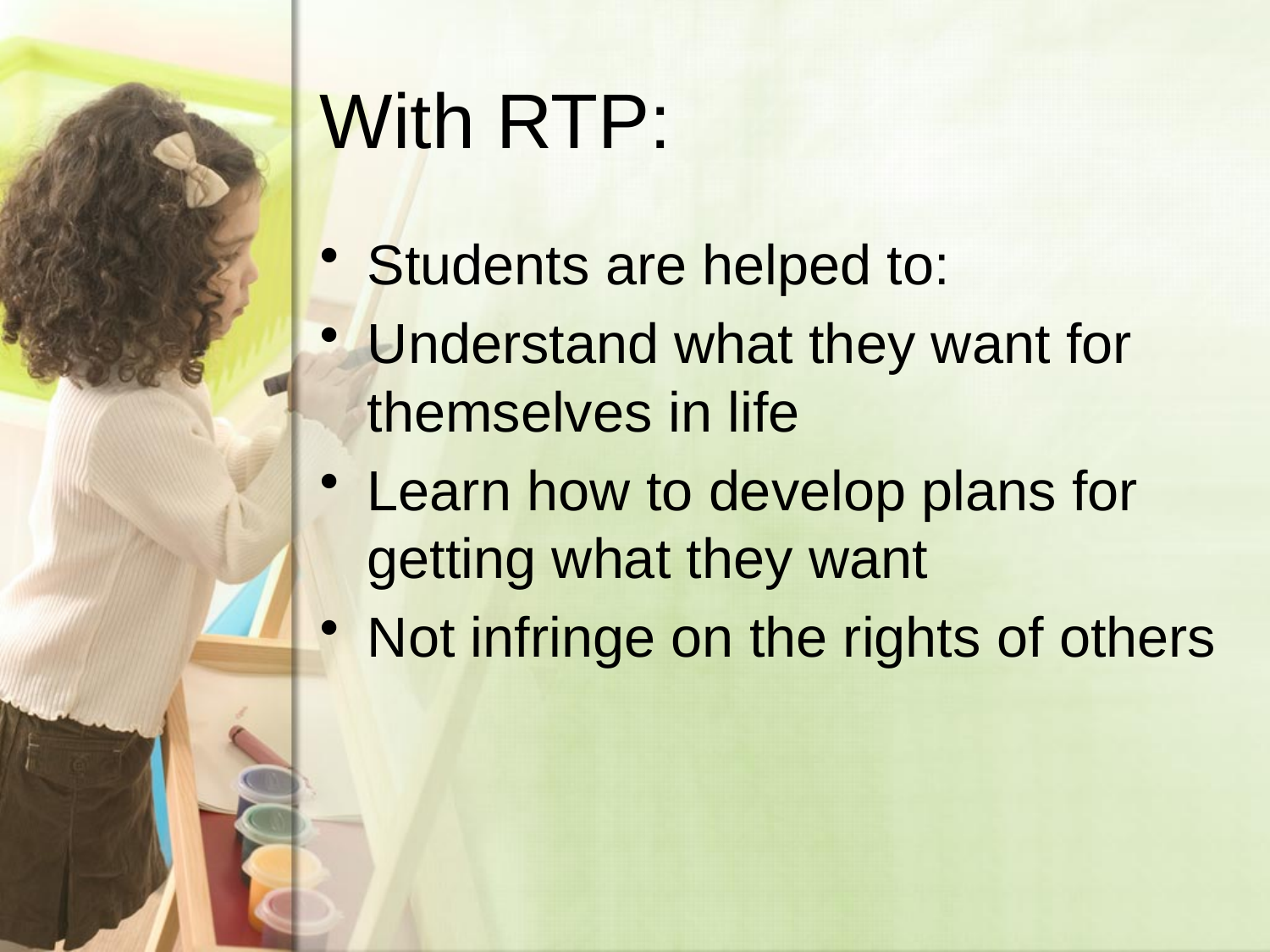

# With RTP:
Students are helped to:
Understand what they want for themselves in life
Learn how to develop plans for getting what they want
Not infringe on the rights of others